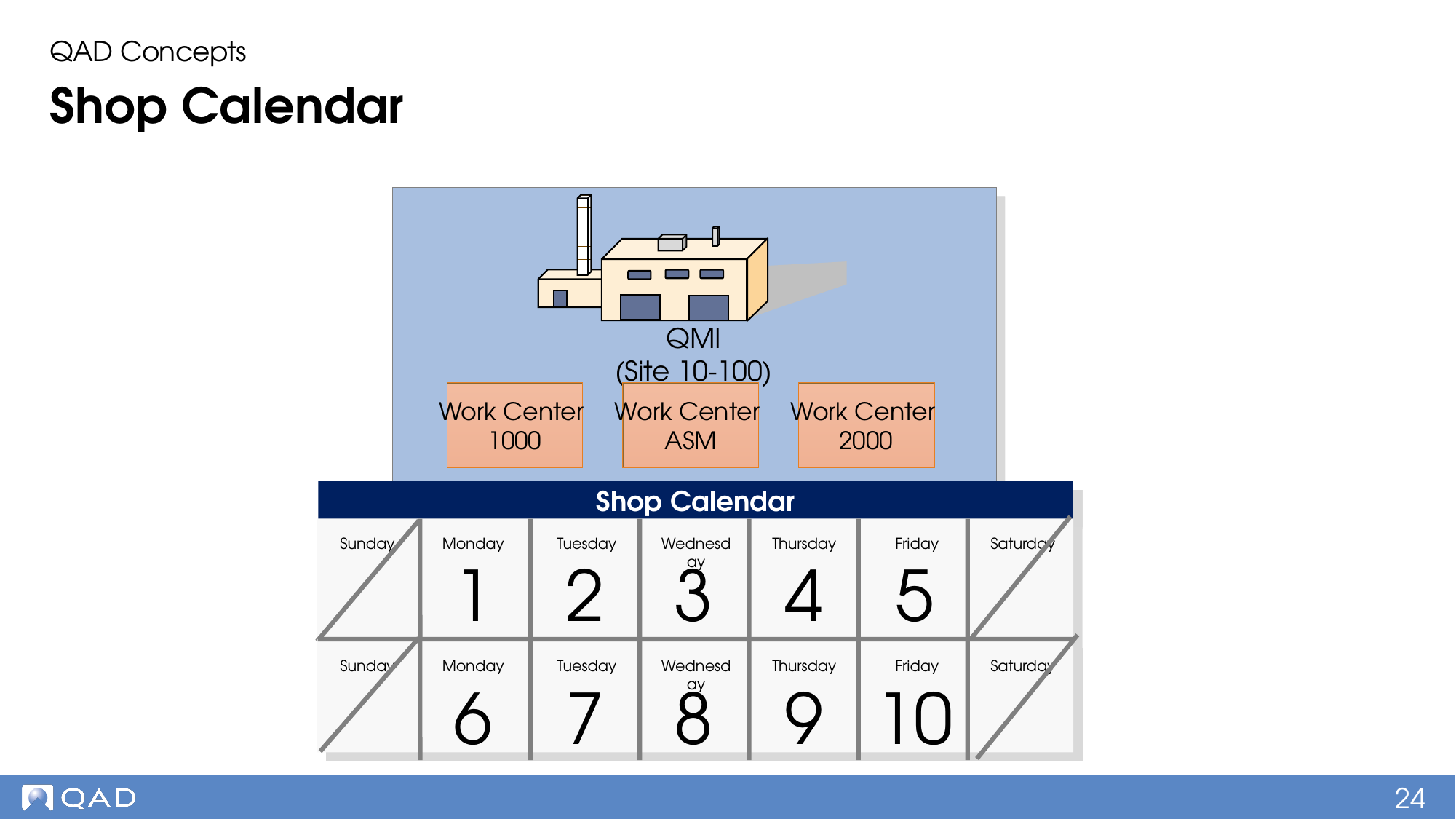

QAD Concepts
# Shop Calendar

QMI
(Site 10-100)
Work Center
1000
Work Center
ASM
Work Center
2000
Shop Calendar

Sunday
Monday
Tuesday
Wednesday
Thursday
Friday
Saturday
1
2
3
4
5

Sunday
Monday
Tuesday
Wednesday
Thursday
Friday
Saturday
6
7
8
9
10
24